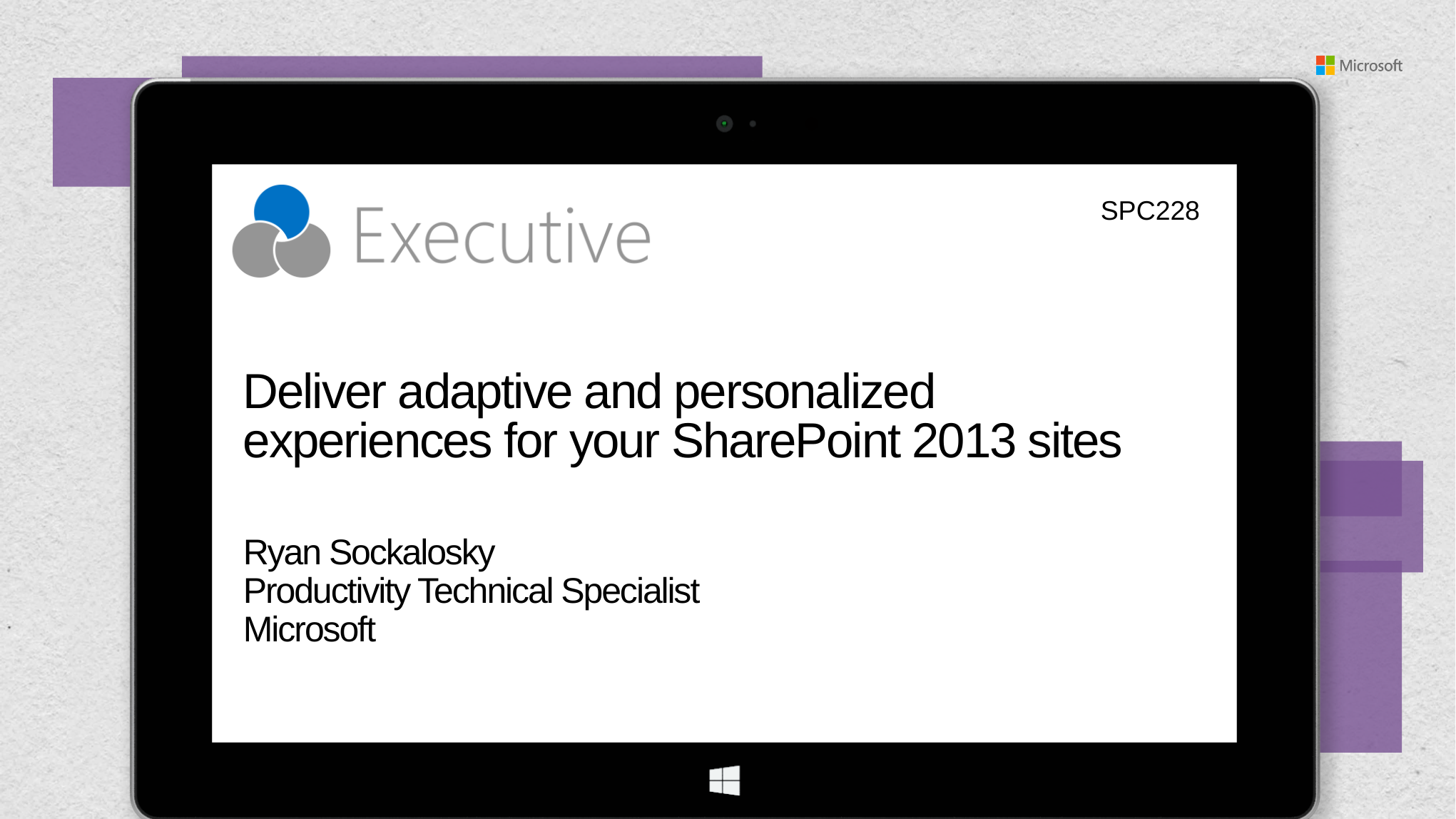

SPC228
# Deliver adaptive and personalized experiences for your SharePoint 2013 sites
Ryan Sockalosky
Productivity Technical Specialist
Microsoft